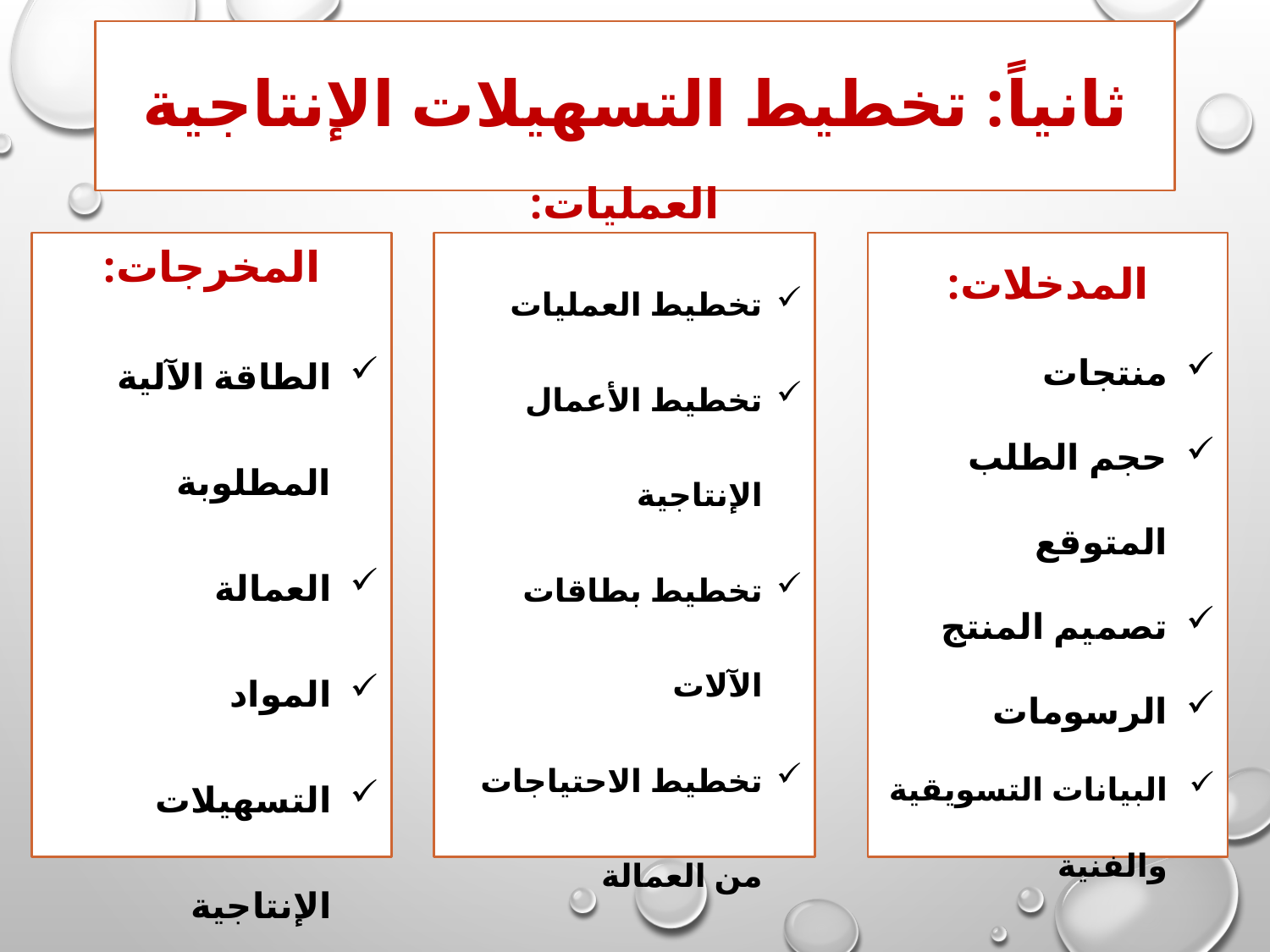

# ثانياً: تخطيط التسهيلات الإنتاجية
المخرجات:
الطاقة الآلية المطلوبة
العمالة
المواد
التسهيلات الإنتاجية
العمليات:
تخطيط العمليات
تخطيط الأعمال الإنتاجية
تخطيط بطاقات الآلات
تخطيط الاحتياجات من العمالة
المواد والتسهيلات
المدخلات:
منتجات
حجم الطلب المتوقع
تصميم المنتج
الرسومات
البيانات التسويقية والفنية